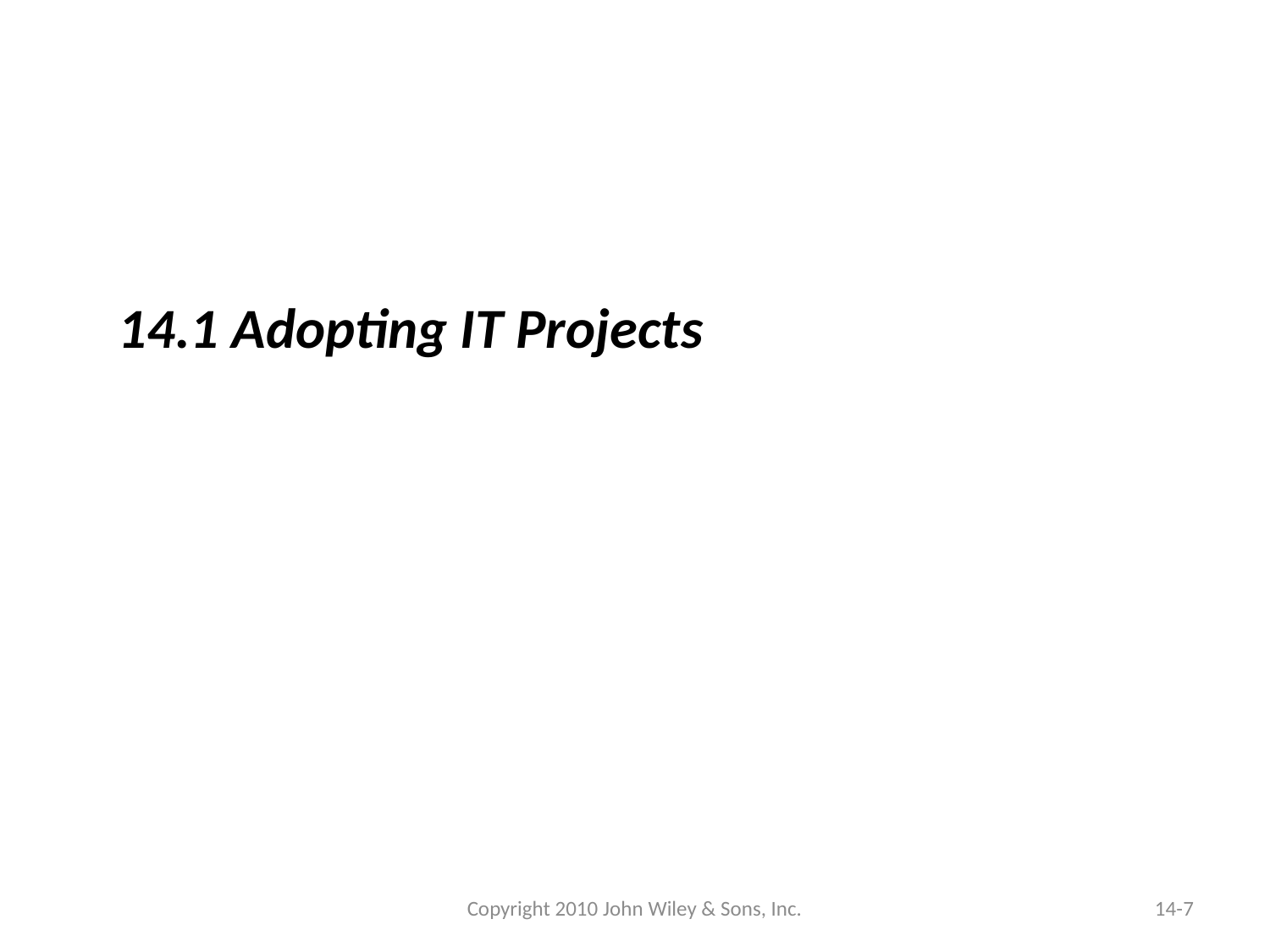

14.1 Adopting IT Projects
Copyright 2010 John Wiley & Sons, Inc.
14-7